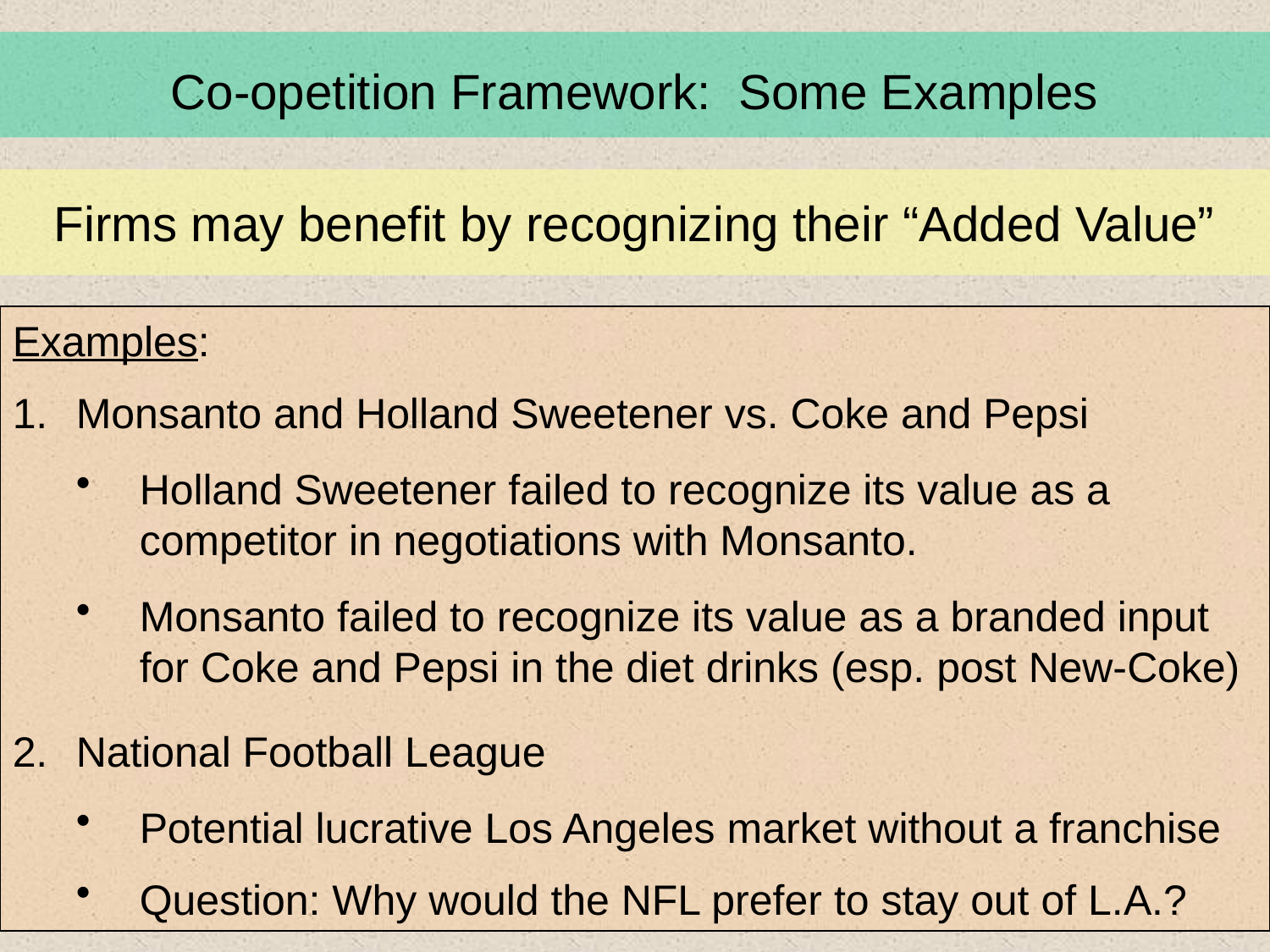

Co-opetition Framework:  Some Examples

Firms may benefit by recognizing their “Added Value”
Examples:

Monsanto and Holland Sweetener vs. Coke and Pepsi

Holland Sweetener failed to recognize its value as a
	competitor in negotiations with Monsanto.

Monsanto failed to recognize its value as a branded input
	for Coke and Pepsi in the diet drinks (esp. post New-Coke)

National Football League

Potential lucrative Los Angeles market without a franchise

Question: Why would the NFL prefer to stay out of L.A.?